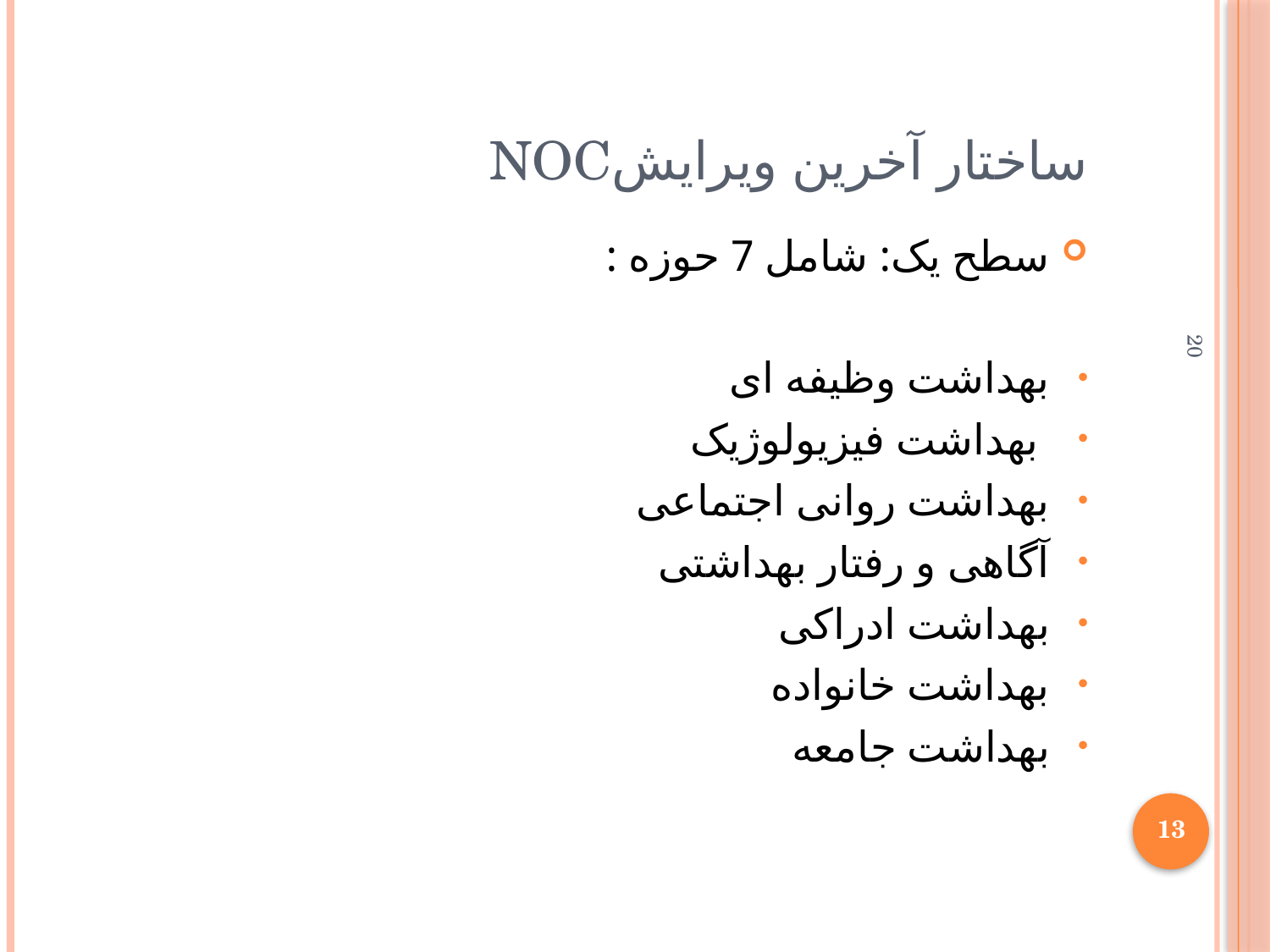

# NOCساختار آخرین ویرایش
سطح یک: شامل 7 حوزه :

بهداشت وظیفه ای
 بهداشت فیزیولوژیک
بهداشت روانی اجتماعی
آگاهی و رفتار بهداشتی
بهداشت ادراکی
بهداشت خانواده
بهداشت جامعه

20
13